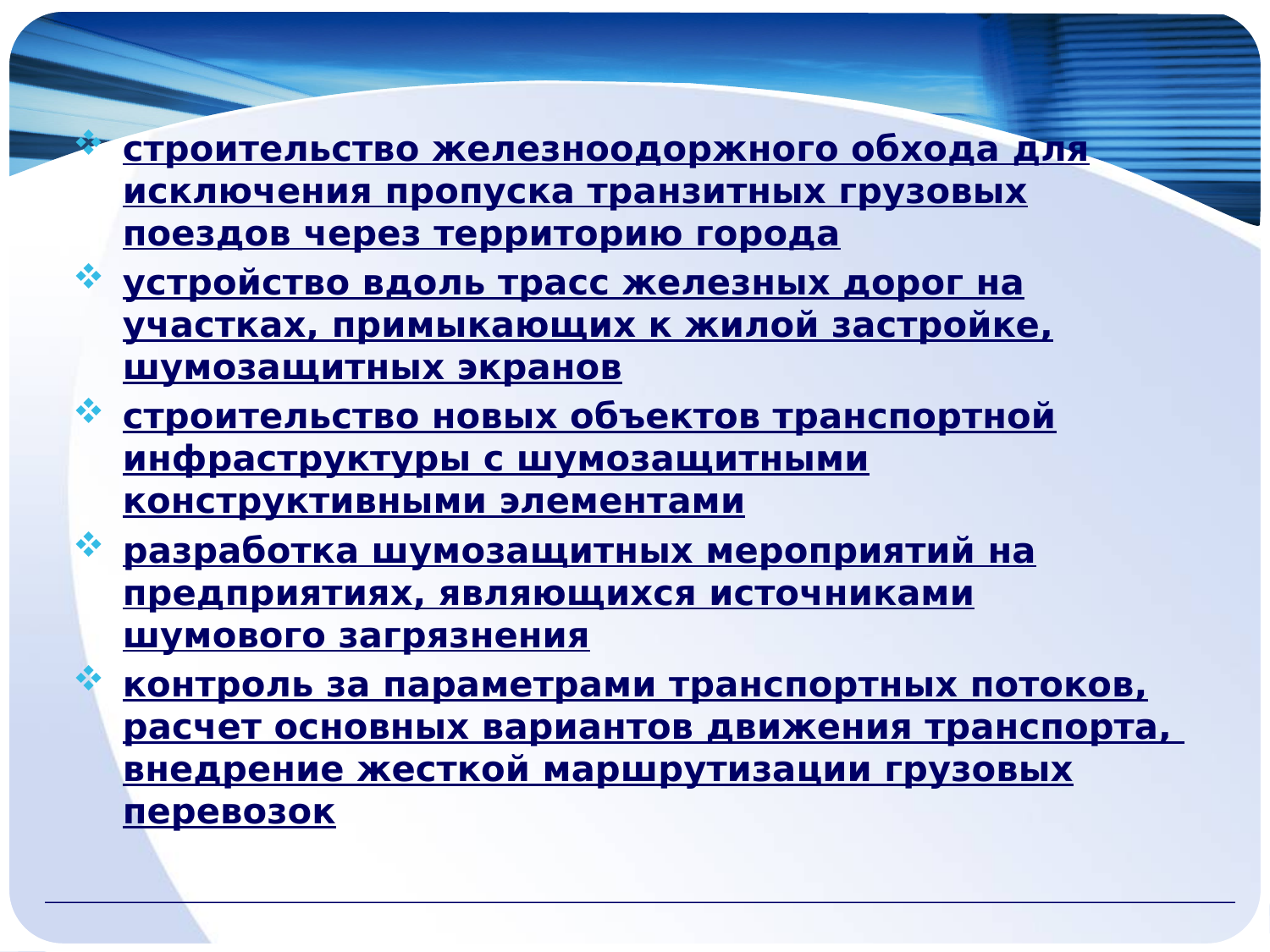

#
строительство железноодоржного обхода для исключения пропуска транзитных грузовых поездов через территорию города
устройство вдоль трасс железных дорог на участках, примыкающих к жилой застройке, шумозащитных экранов
строительство новых объектов транспортной инфраструктуры с шумозащитными конструктивными элементами
разработка шумозащитных мероприятий на предприятиях, являющихся источниками шумового загрязнения
контроль за параметрами транспортных потоков, расчет основных вариантов движения транспорта,  внедрение жесткой маршрутизации грузовых перевозок